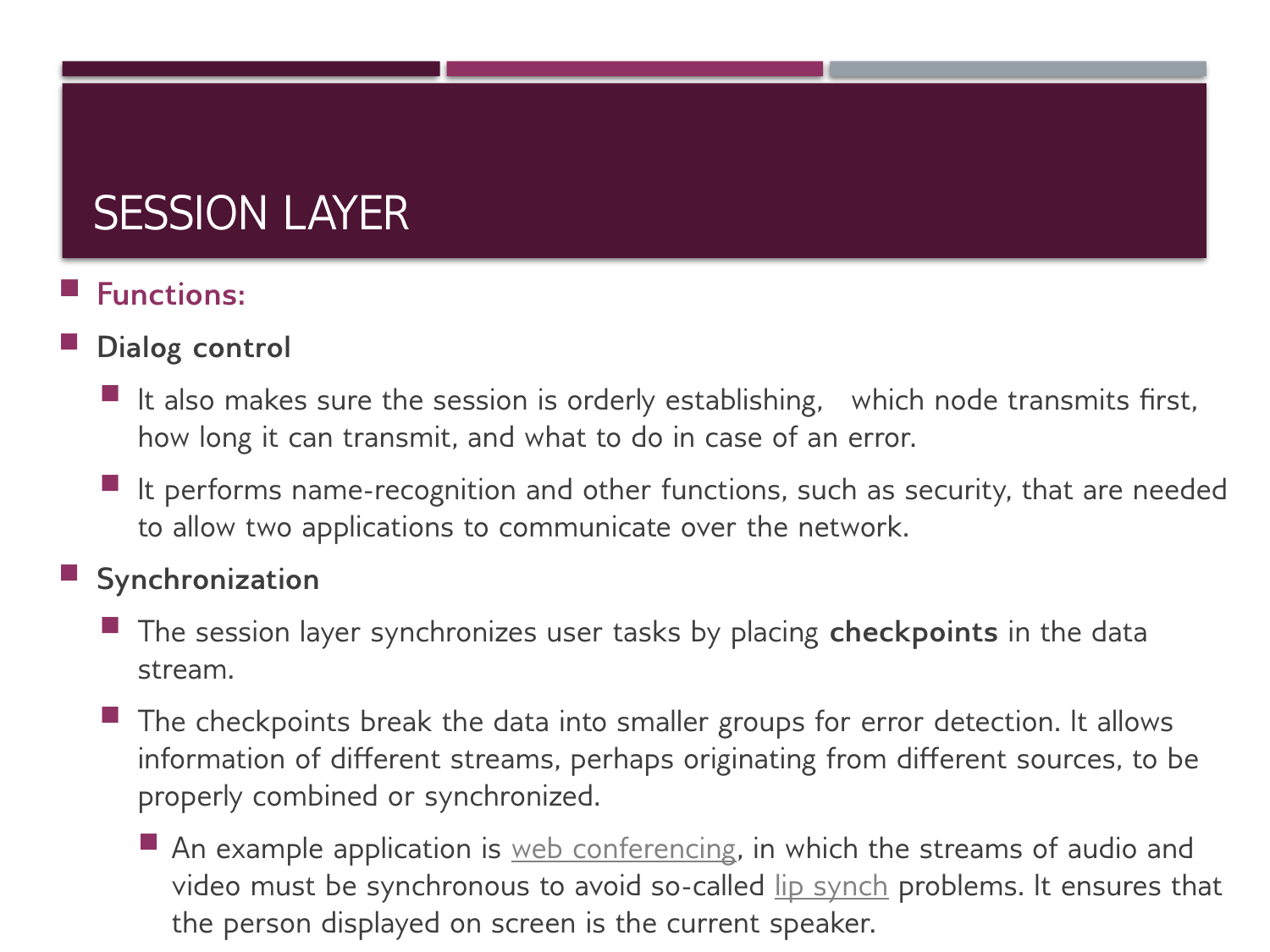

# Session Layer
Functions:
Dialog control
It also makes sure the session is orderly establishing,   which node transmits first, how long it can transmit, and what to do in case of an error.
It performs name-recognition and other functions, such as security, that are needed to allow two applications to communicate over the network.
Synchronization
The session layer synchronizes user tasks by placing checkpoints in the data stream.
The checkpoints break the data into smaller groups for error detection. It allows information of different streams, perhaps originating from different sources, to be properly combined or synchronized.
An example application is web conferencing, in which the streams of audio and video must be synchronous to avoid so-called lip synch problems. It ensures that the person displayed on screen is the current speaker.